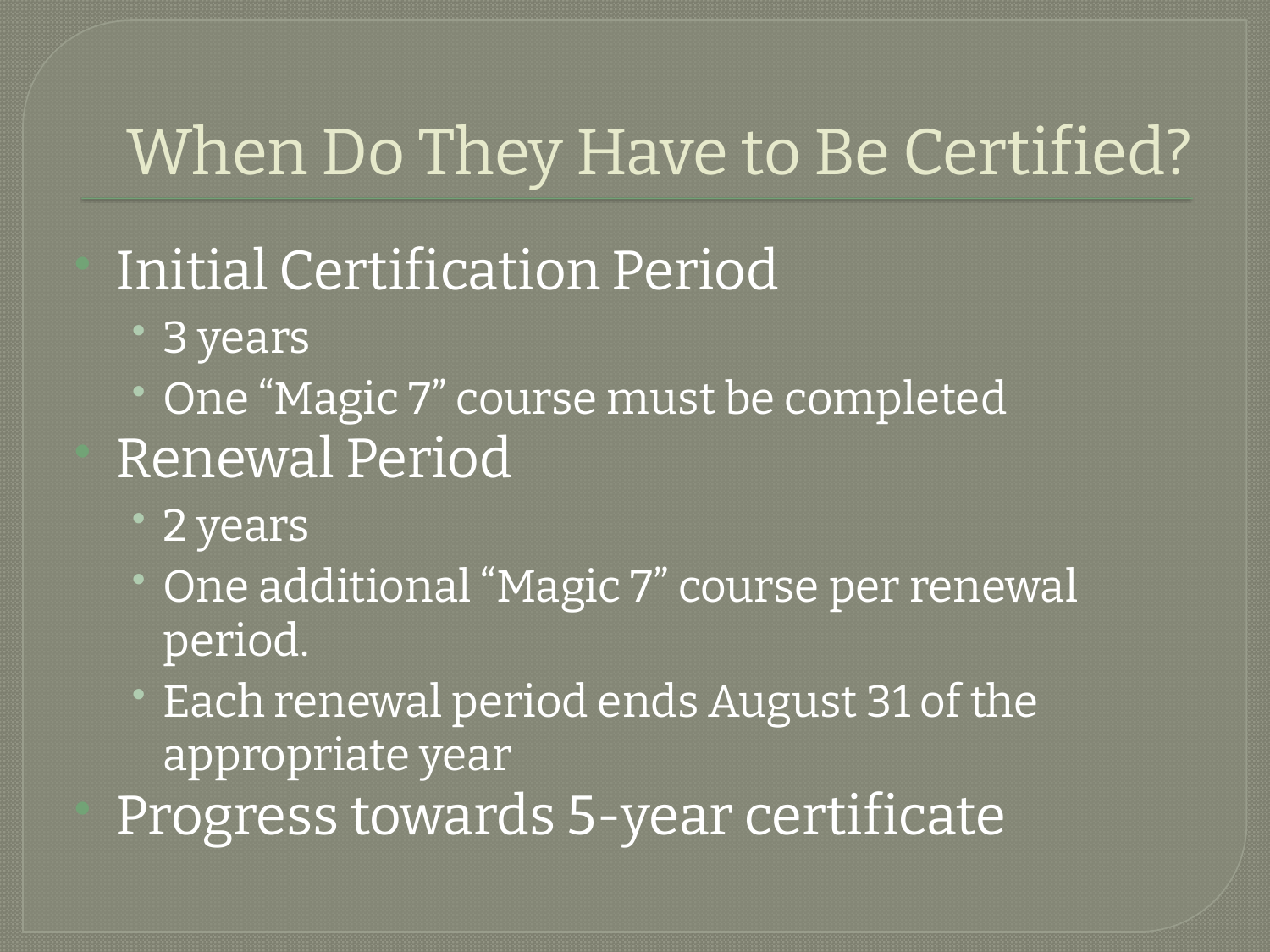

# When Do They Have to Be Certified?
Initial Certification Period
3 years
One “Magic 7” course must be completed
Renewal Period
2 years
One additional “Magic 7” course per renewal period.
Each renewal period ends August 31 of the appropriate year
Progress towards 5-year certificate